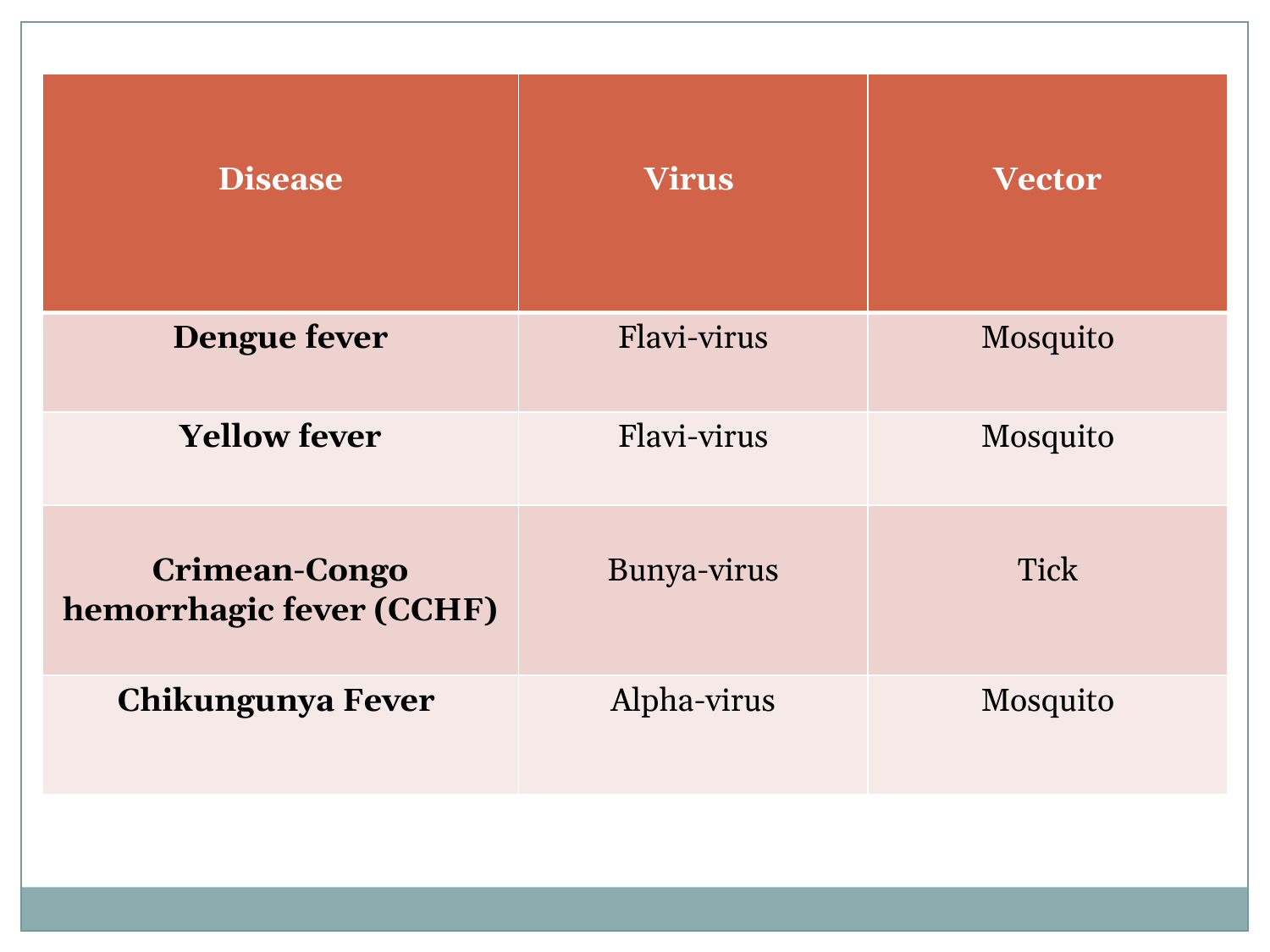

| Disease | Virus | Vector |
| --- | --- | --- |
| Dengue fever | Flavi-virus | Mosquito |
| Yellow fever | Flavi-virus | Mosquito |
| Crimean-Congo hemorrhagic fever (CCHF) | Bunya-virus | Tick |
| Chikungunya Fever | Alpha-virus | Mosquito |